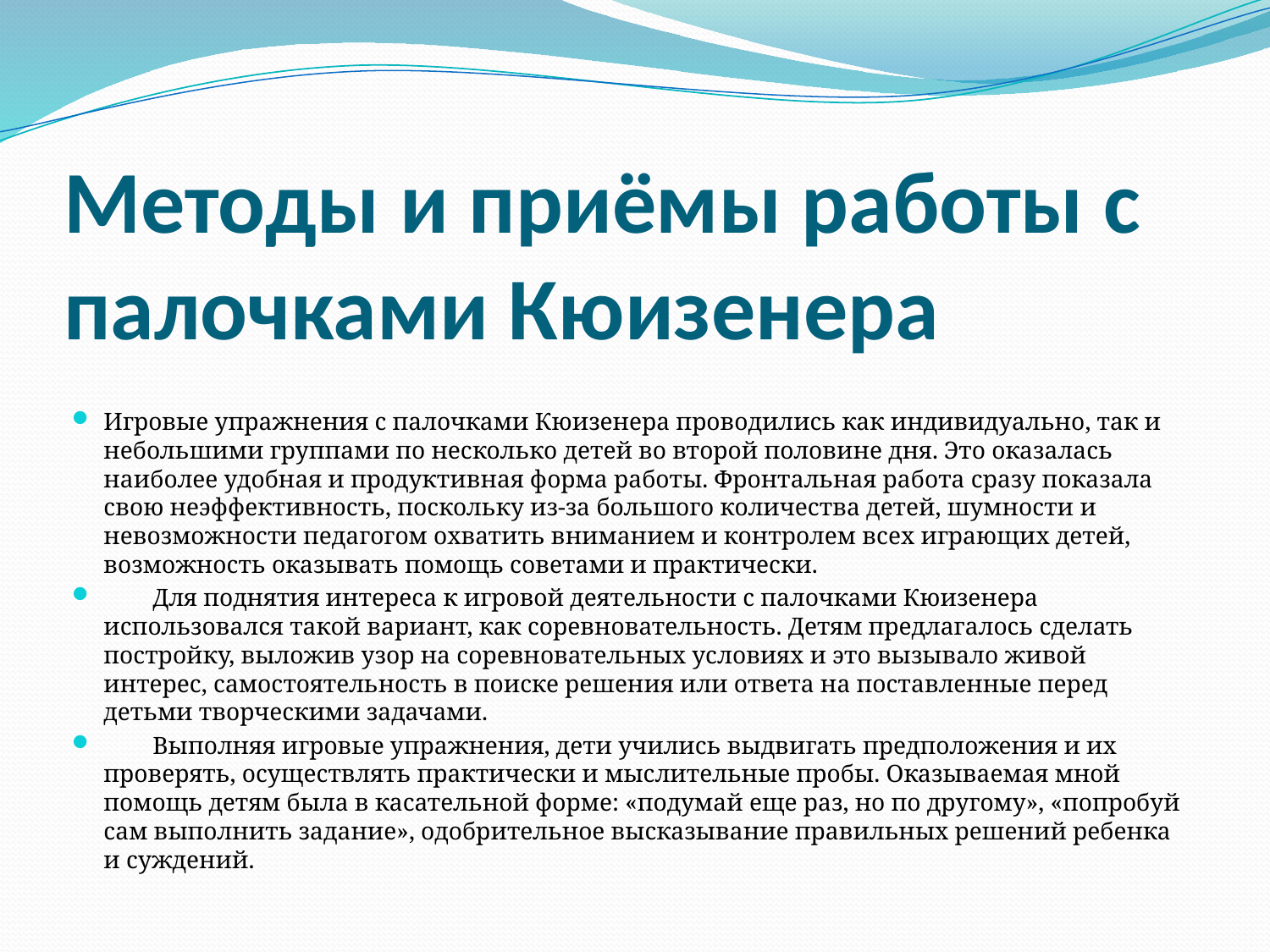

# Методы и приёмы работы с палочками Кюизенера

Игровые упражнения с палочками Кюизенера проводились как индивидуально, так и небольшими группами по несколько детей во второй половине дня. Это оказалась наиболее удобная и продуктивная форма работы. Фронтальная работа сразу показала свою неэффективность, поскольку из-за большого количества детей, шумности и невозможности педагогом охватить вниманием и контролем всех играющих детей, возможность оказывать помощь советами и практически.
        Для поднятия интереса к игровой деятельности с палочками Кюизенера использовался такой вариант, как соревновательность. Детям предлагалось сделать постройку, выложив узор на соревновательных условиях и это вызывало живой интерес, самостоятельность в поиске решения или ответа на поставленные перед  детьми творческими задачами.
        Выполняя игровые упражнения, дети учились выдвигать предположения и их проверять, осуществлять практически и мыслительные пробы. Оказываемая мной помощь детям была в касательной форме: «подумай еще раз, но по другому», «попробуй сам выполнить задание», одобрительное высказывание правильных решений ребенка и суждений.